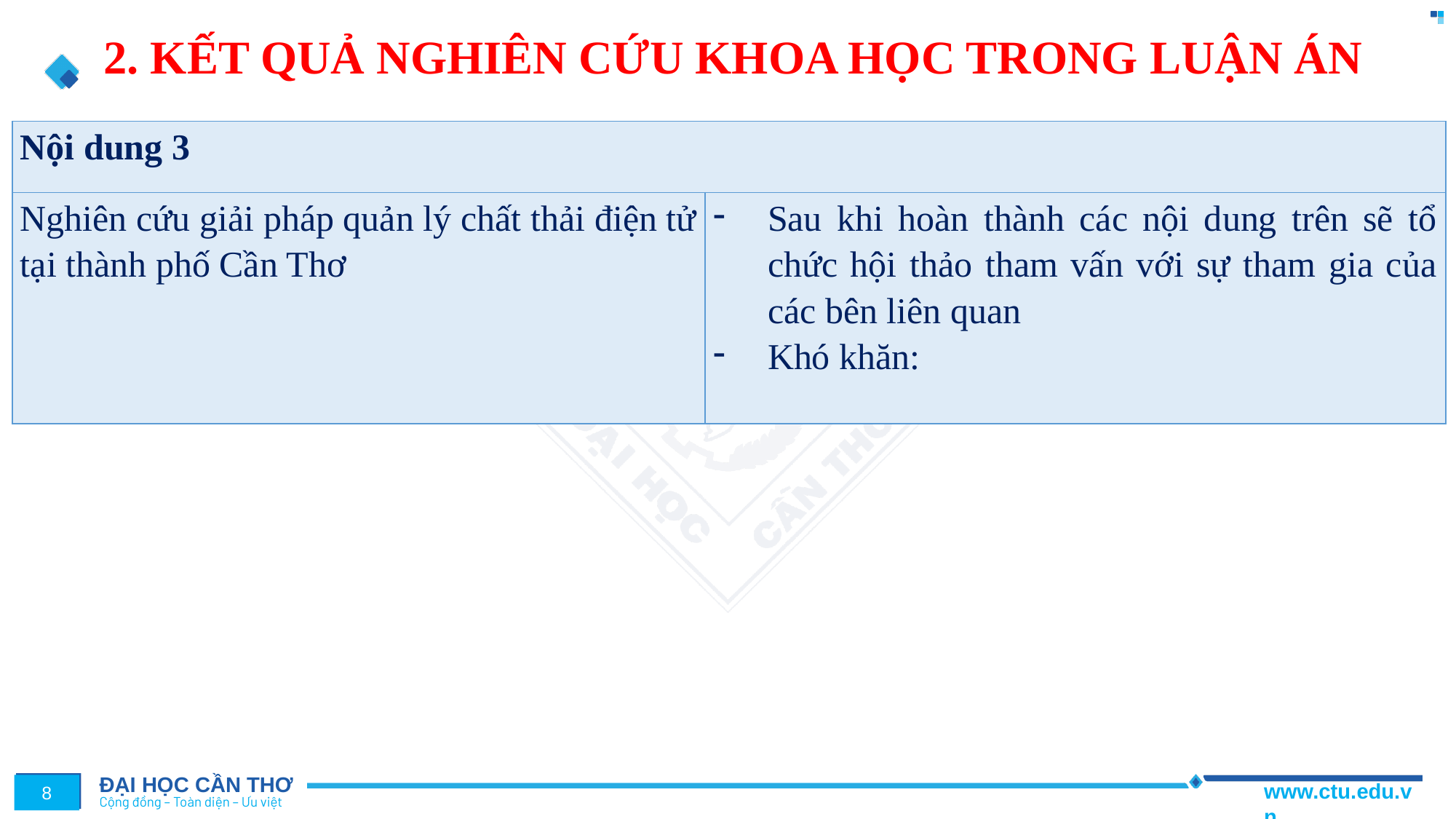

# 2. KẾT QUẢ NGHIÊN CỨU KHOA HỌC TRONG LUẬN ÁN
| Nội dung 3 |  |
| --- | --- |
| Nghiên cứu giải pháp quản lý chất thải điện tử tại thành phố Cần Thơ | Sau khi hoàn thành các nội dung trên sẽ tổ chức hội thảo tham vấn với sự tham gia của các bên liên quan Khó khăn: |